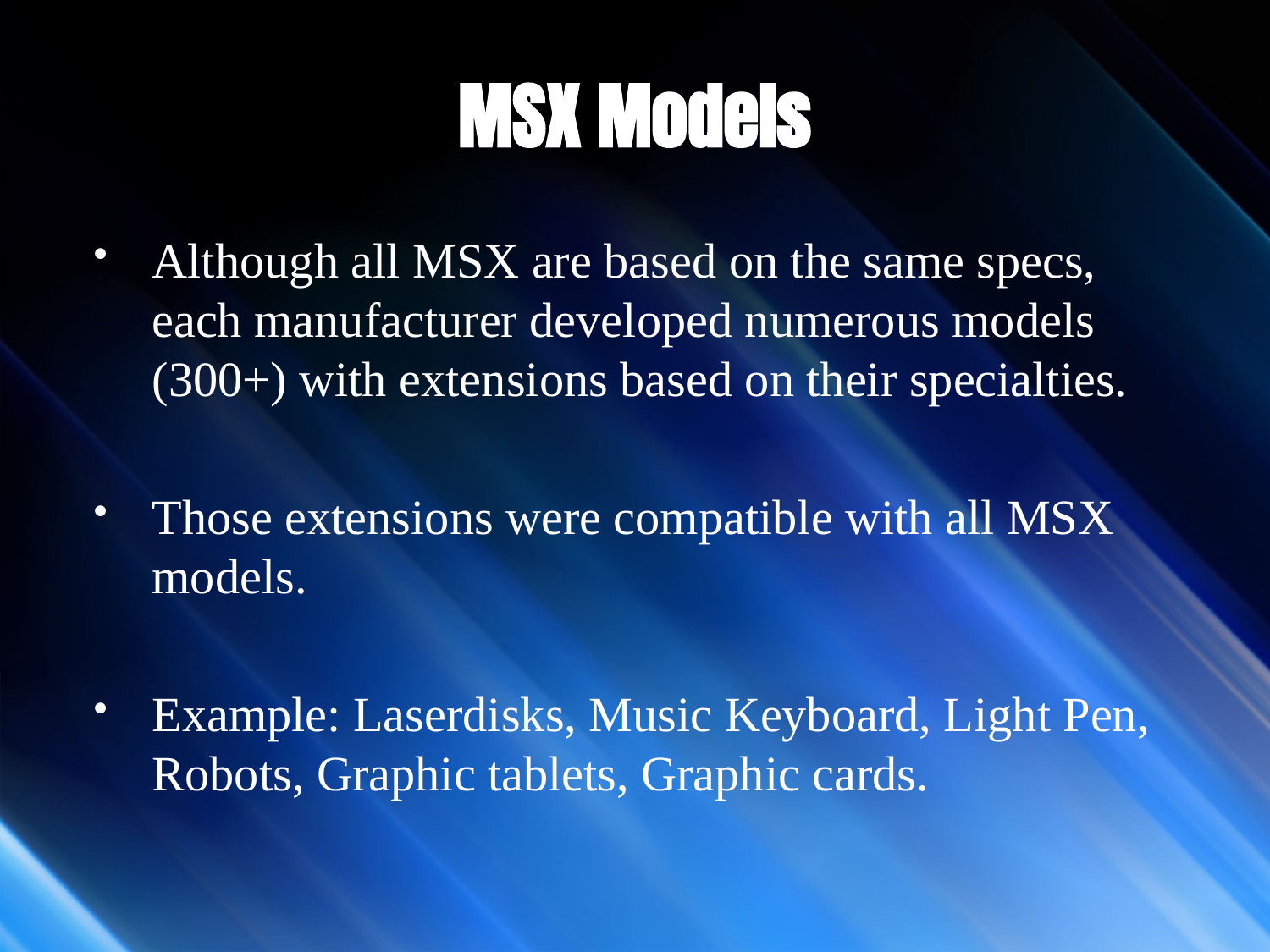

# MSX Models
Although all MSX are based on the same specs, each manufacturer developed numerous models (300+) with extensions based on their specialties.

Those extensions were compatible with all MSX models.

Example: Laserdisks, Music Keyboard, Light Pen, Robots, Graphic tablets, Graphic cards.